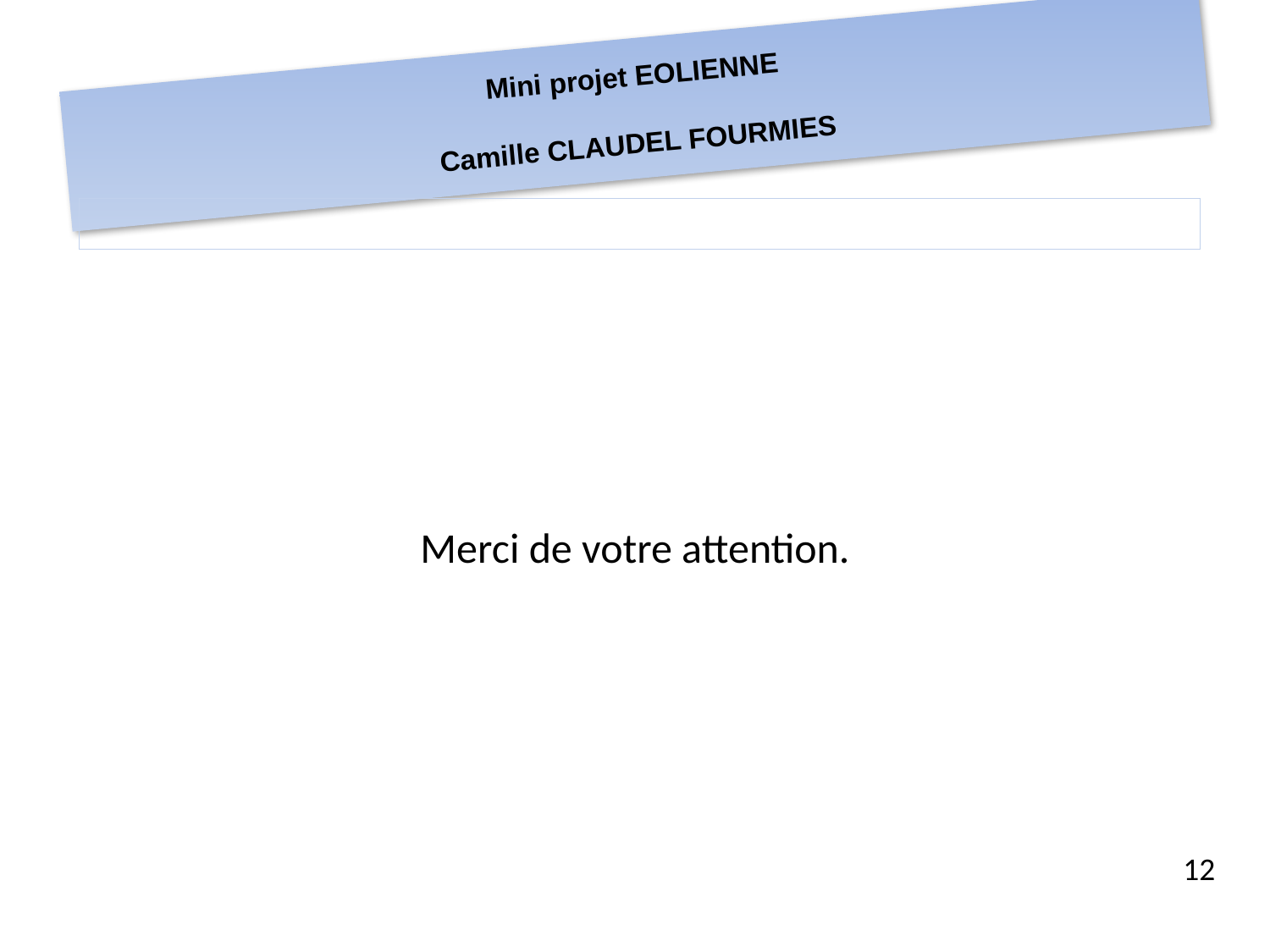

# Mini projet EOLIENNE Camille CLAUDEL FOURMIES

Merci de votre attention.
12